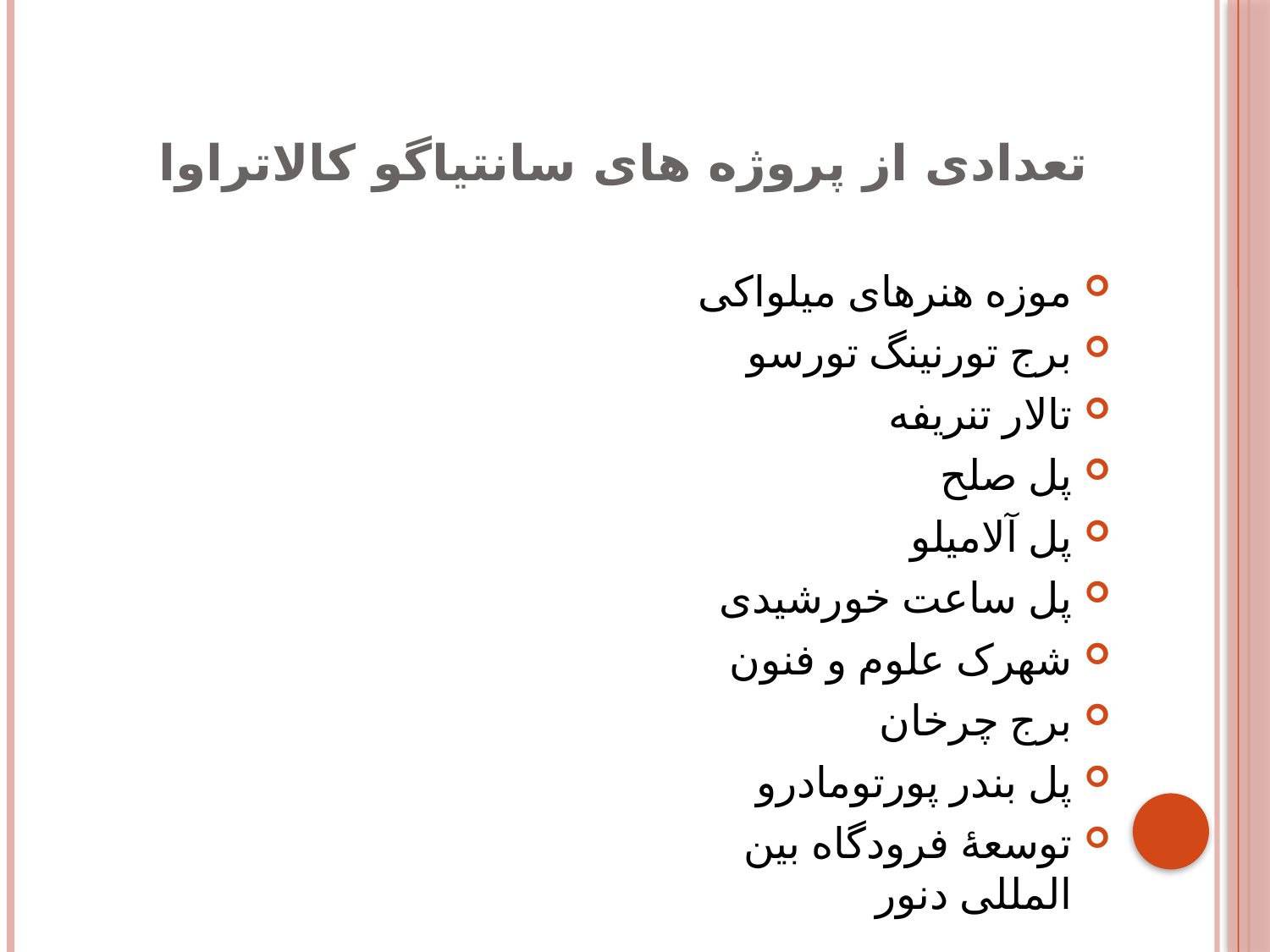

# تعدادی از پروژه های سانتیاگو کالاتراوا
موزه هنرهای میلواکی
برج تورنینگ تورسو
تالار تنریفه
پل صلح
پل آلامیلو
پل ساعت خورشیدی
شهرک علوم و فنون
برج چرخان
پل بندر پورتومادرو
توسعۀ فرودگاه بین المللی دنور